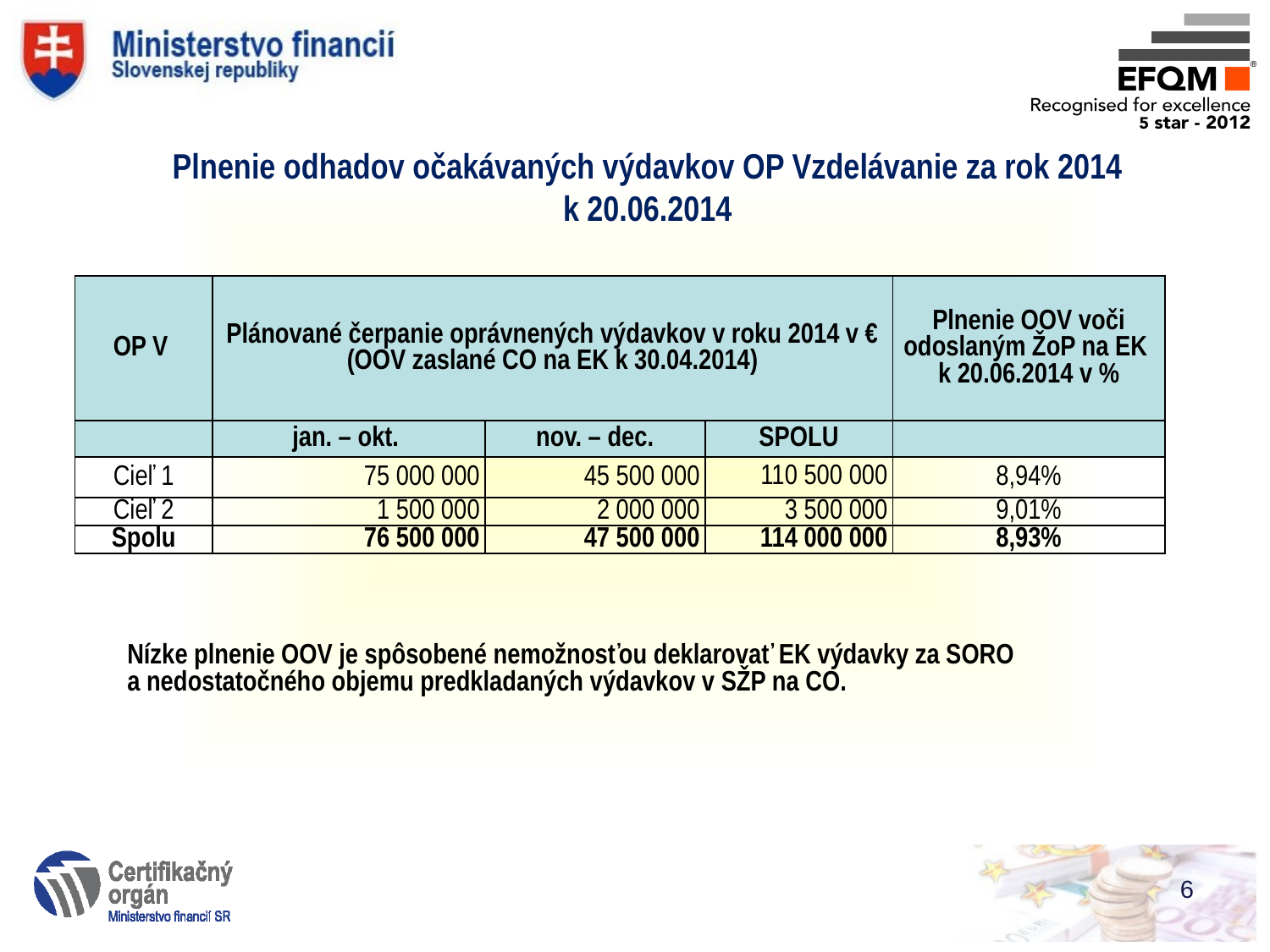

# Plnenie odhadov očakávaných výdavkov OP Vzdelávanie za rok 2014 k 20.06.2014
| OP V | Plánované čerpanie oprávnených výdavkov v roku 2014 v € (OOV zaslané CO na EK k 30.04.2014) |  |  | Plnenie OOV voči odoslaným ŽoP na EK k 20.06.2014 v % |
| --- | --- | --- | --- | --- |
|  | jan. – okt. | nov. – dec. | SPOLU |  |
| Cieľ 1 | 75 000 000 | 45 500 000 | 110 500 000 | 8,94% |
| Cieľ 2 | 1 500 000 | 2 000 000 | 3 500 000 | 9,01% |
| Spolu | 76 500 000 | 47 500 000 | 114 000 000 | 8,93% |
Nízke plnenie OOV je spôsobené nemožnosťou deklarovať EK výdavky za SORO a nedostatočného objemu predkladaných výdavkov v SŽP na CO.
6